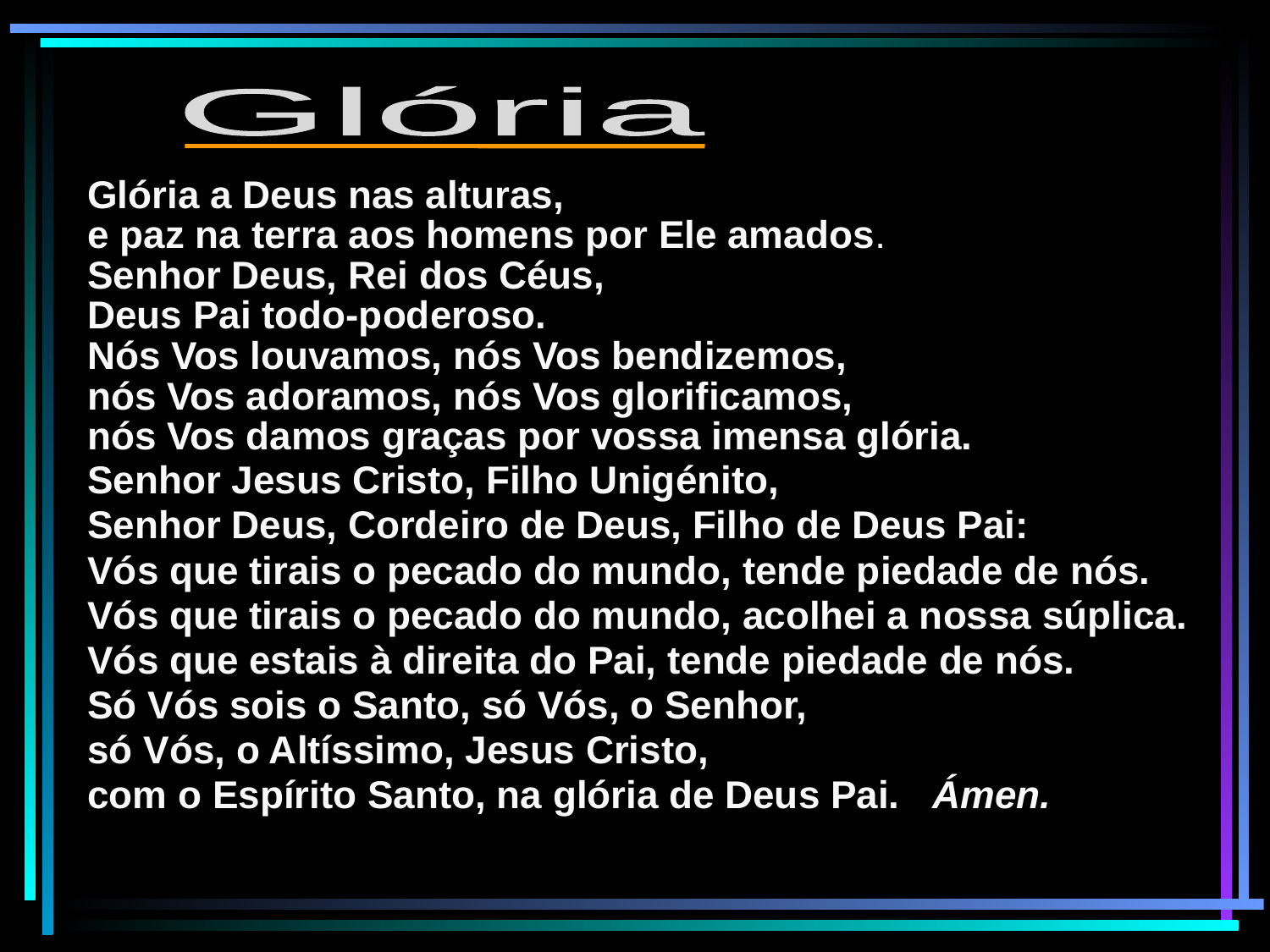

Glória

Glória a Deus nas alturas,
e paz na terra aos homens por Ele amados.
Senhor Deus, Rei dos Céus,
Deus Pai todo-poderoso.
Nós Vos louvamos, nós Vos bendizemos,
nós Vos adoramos, nós Vos glorificamos,
nós Vos damos graças por vossa imensa glória.
Senhor Jesus Cristo, Filho Unigénito,
Senhor Deus, Cordeiro de Deus, Filho de Deus Pai:
Vós que tirais o pecado do mundo, tende piedade de nós.
Vós que tirais o pecado do mundo, acolhei a nossa súplica.
Vós que estais à direita do Pai, tende piedade de nós.
Só Vós sois o Santo, só Vós, o Senhor,
só Vós, o Altíssimo, Jesus Cristo,
com o Espírito Santo, na glória de Deus Pai.   Ámen.